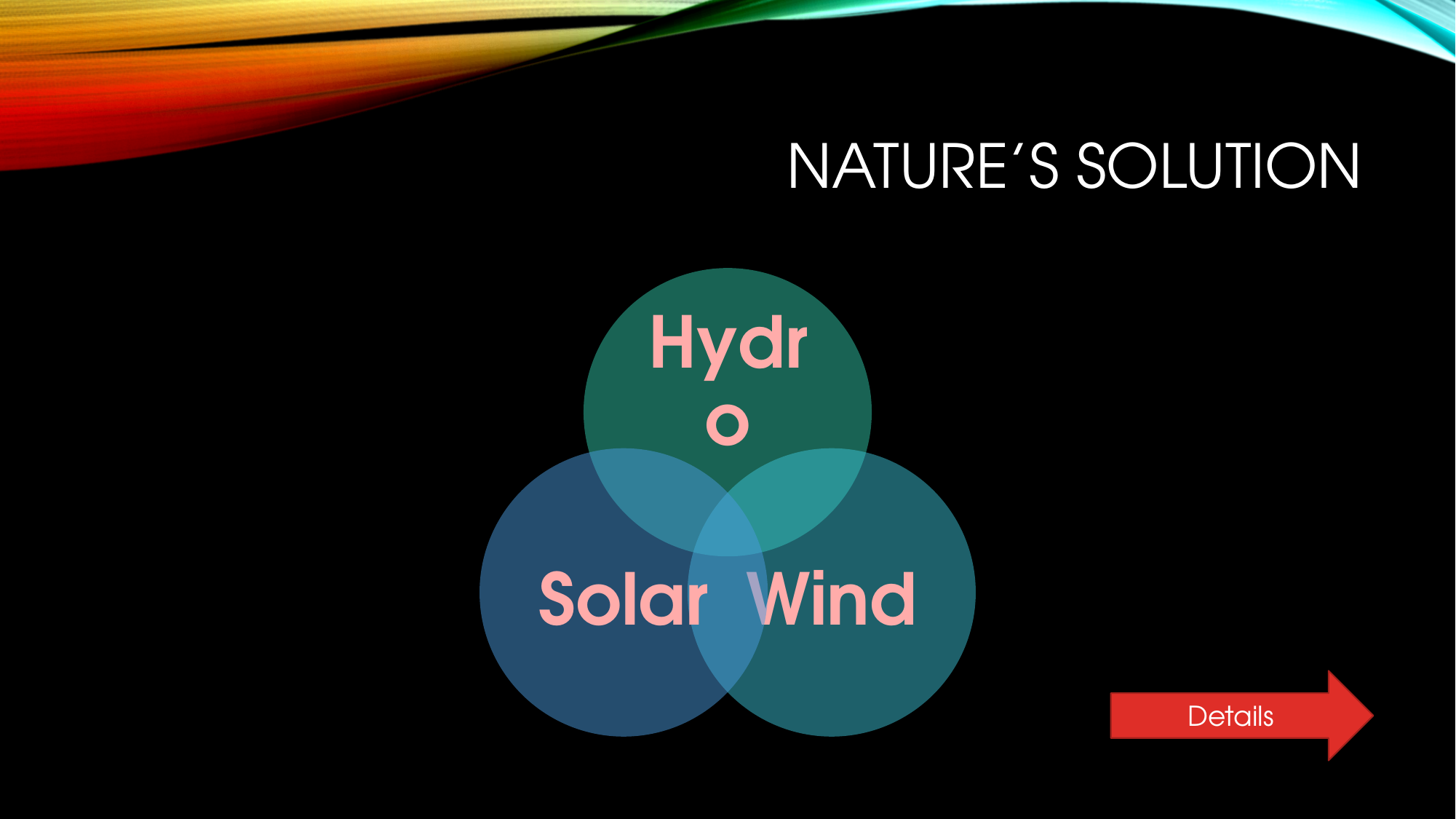

# Nature’s solution
Hydro
Wind
Solar
Details